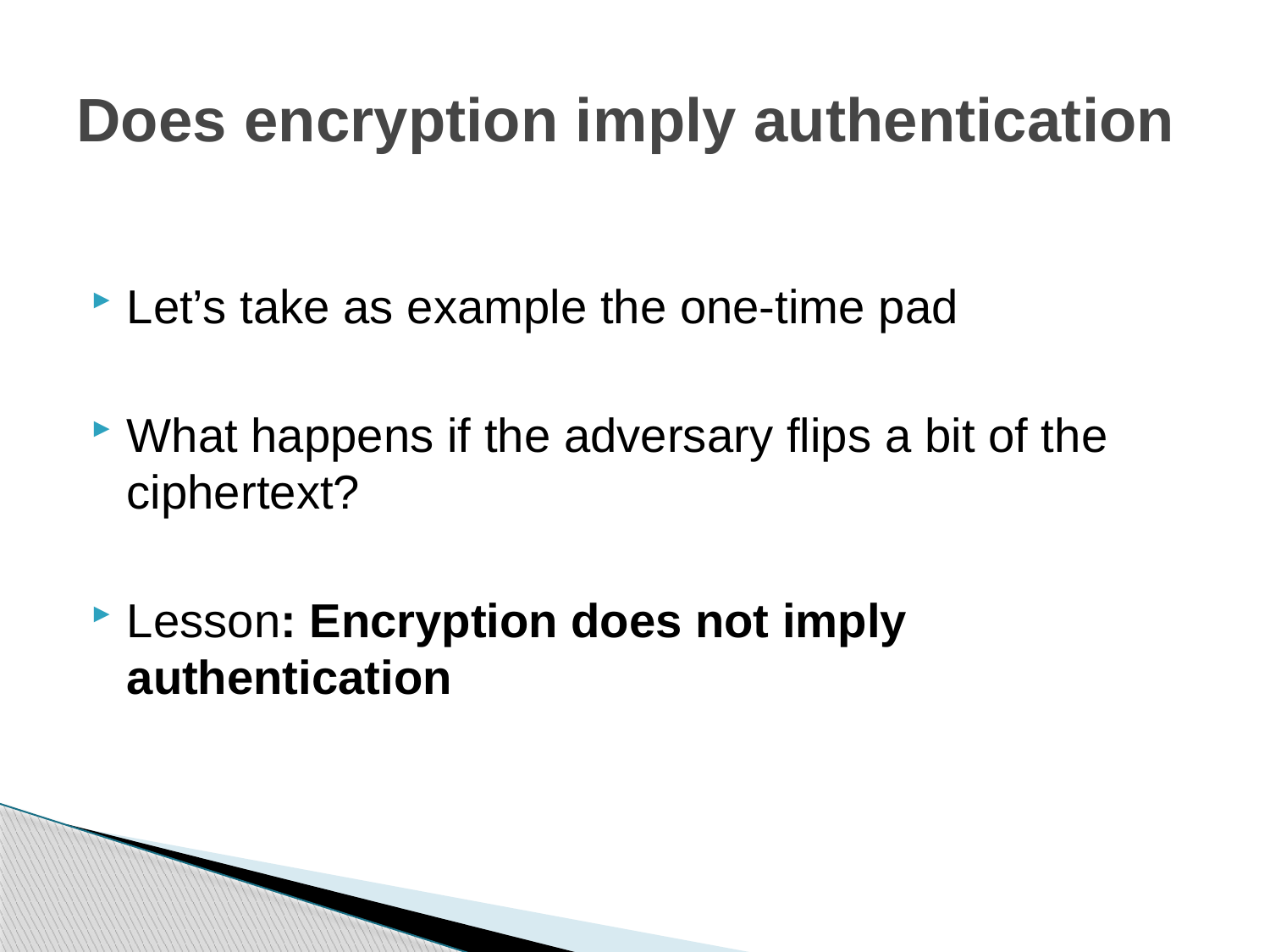

# Does encryption imply authentication

Let’s take as example the one-time pad

What happens if the adversary flips a bit of the ciphertext?

Lesson: Encryption does not imply authentication